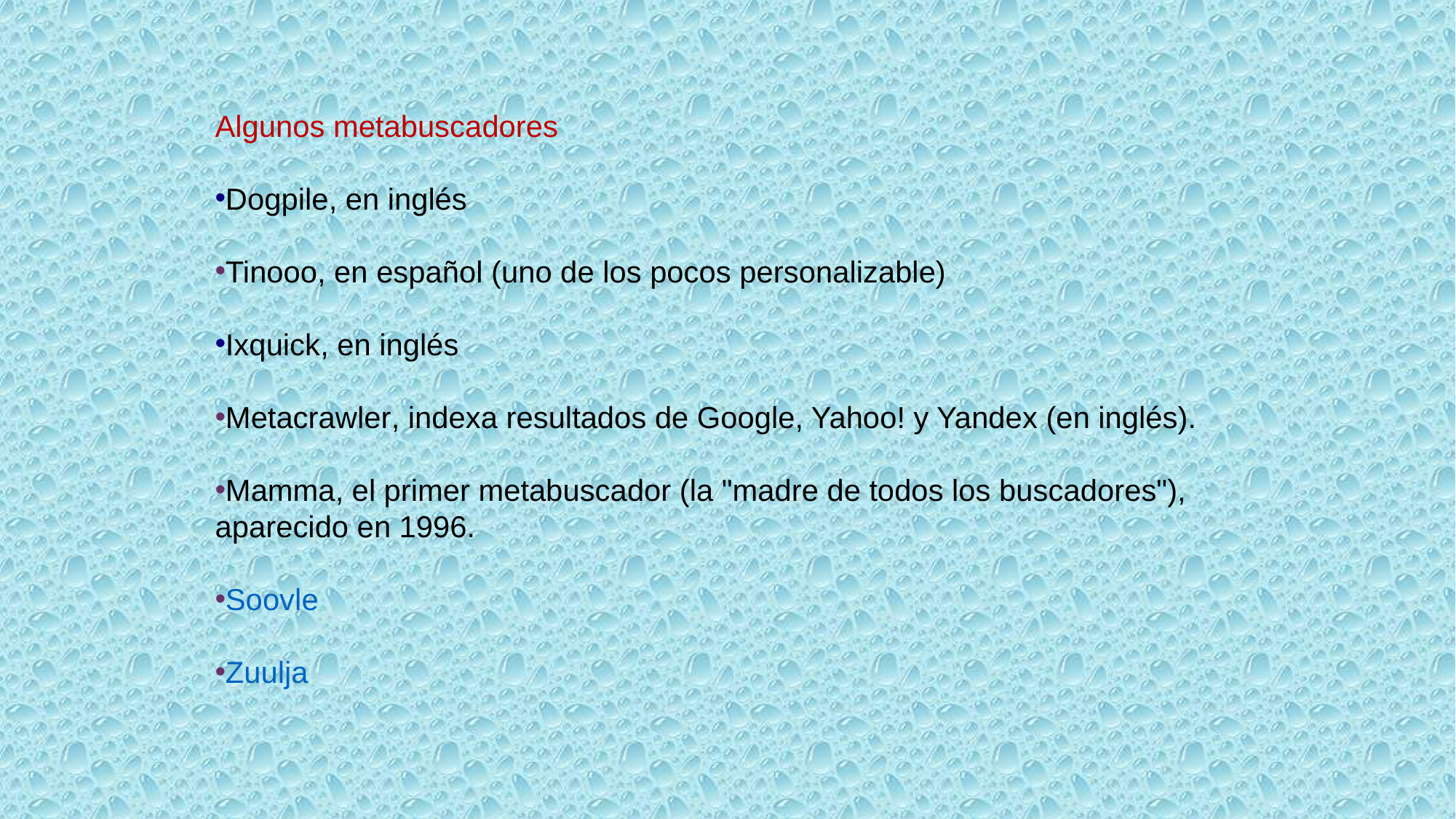

Algunos metabuscadores

Dogpile, en inglés

Tinooo, en español (uno de los pocos personalizable)

Ixquick, en inglés

Metacrawler, indexa resultados de Google, Yahoo! y Yandex (en inglés).

Mamma, el primer metabuscador (la "madre de todos los buscadores"), aparecido en 1996.

Soovle

Zuulja